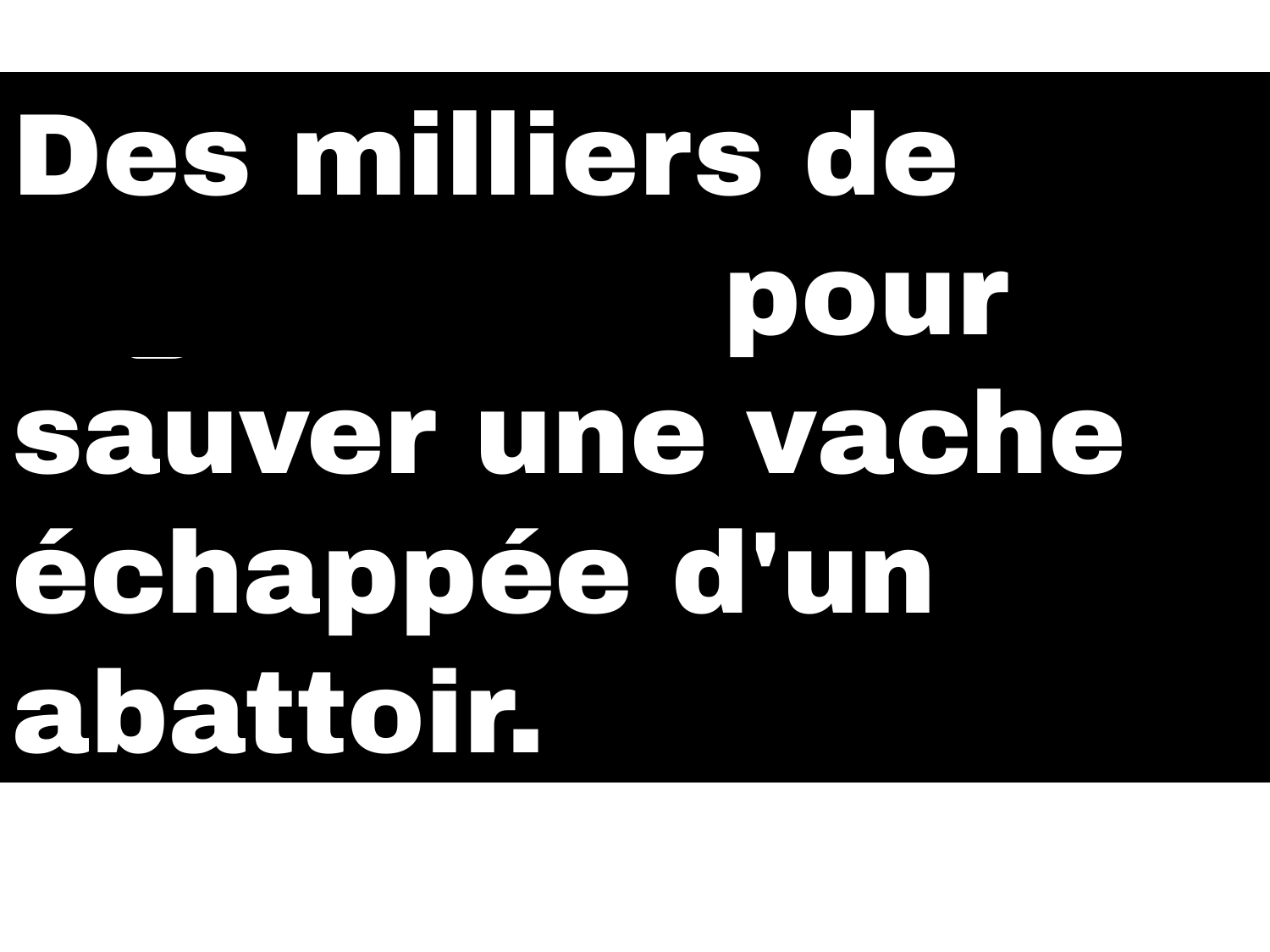

Des milliers de signatures pour sauver une vache échappée d'un abattoir.